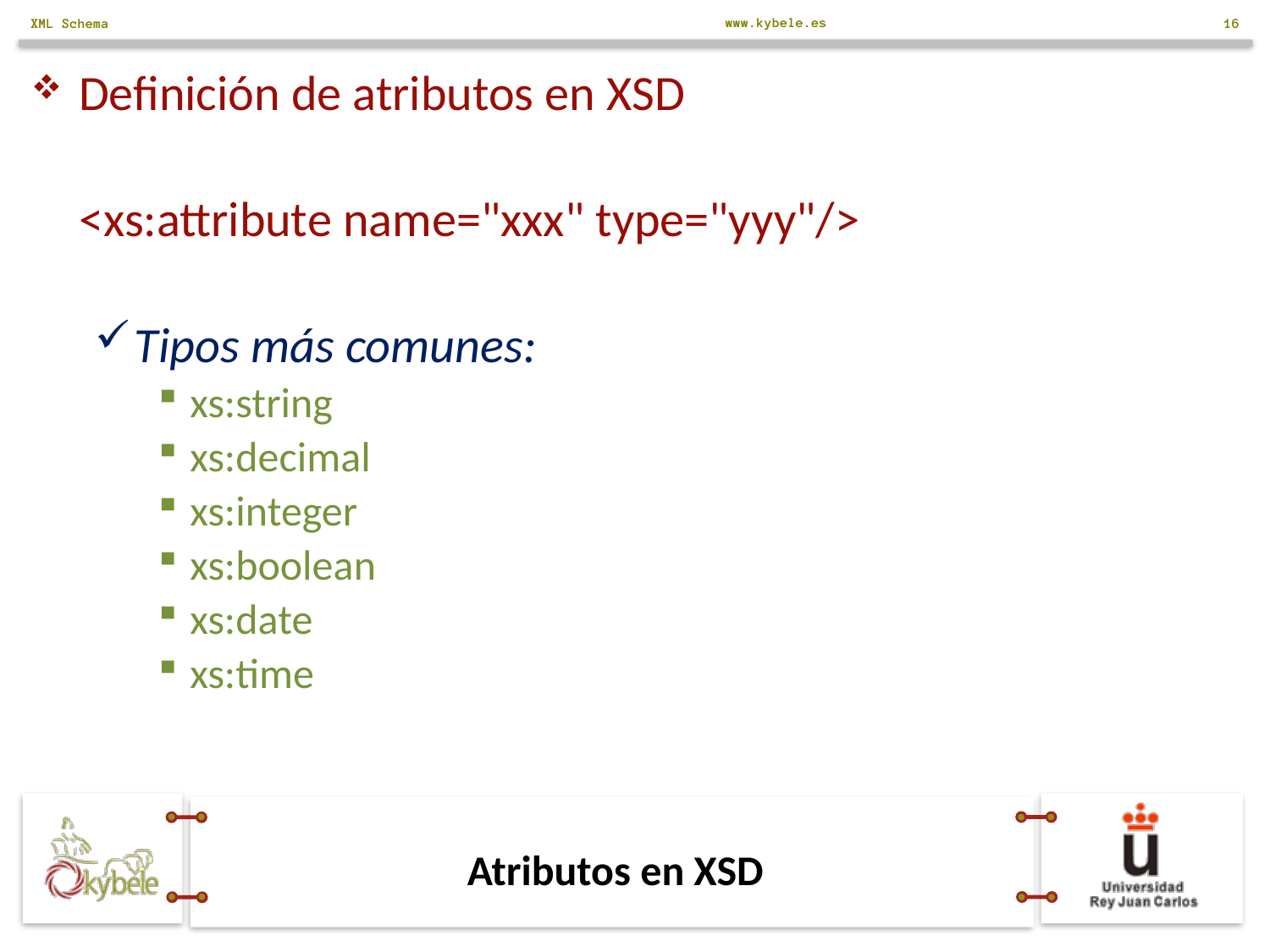

XML Schema
16
Definición de atributos en XSD

	<xs:attribute name="xxx" type="yyy"/>

Tipos más comunes:
xs:string
xs:decimal
xs:integer
xs:boolean
xs:date
xs:time

# Atributos en XSD